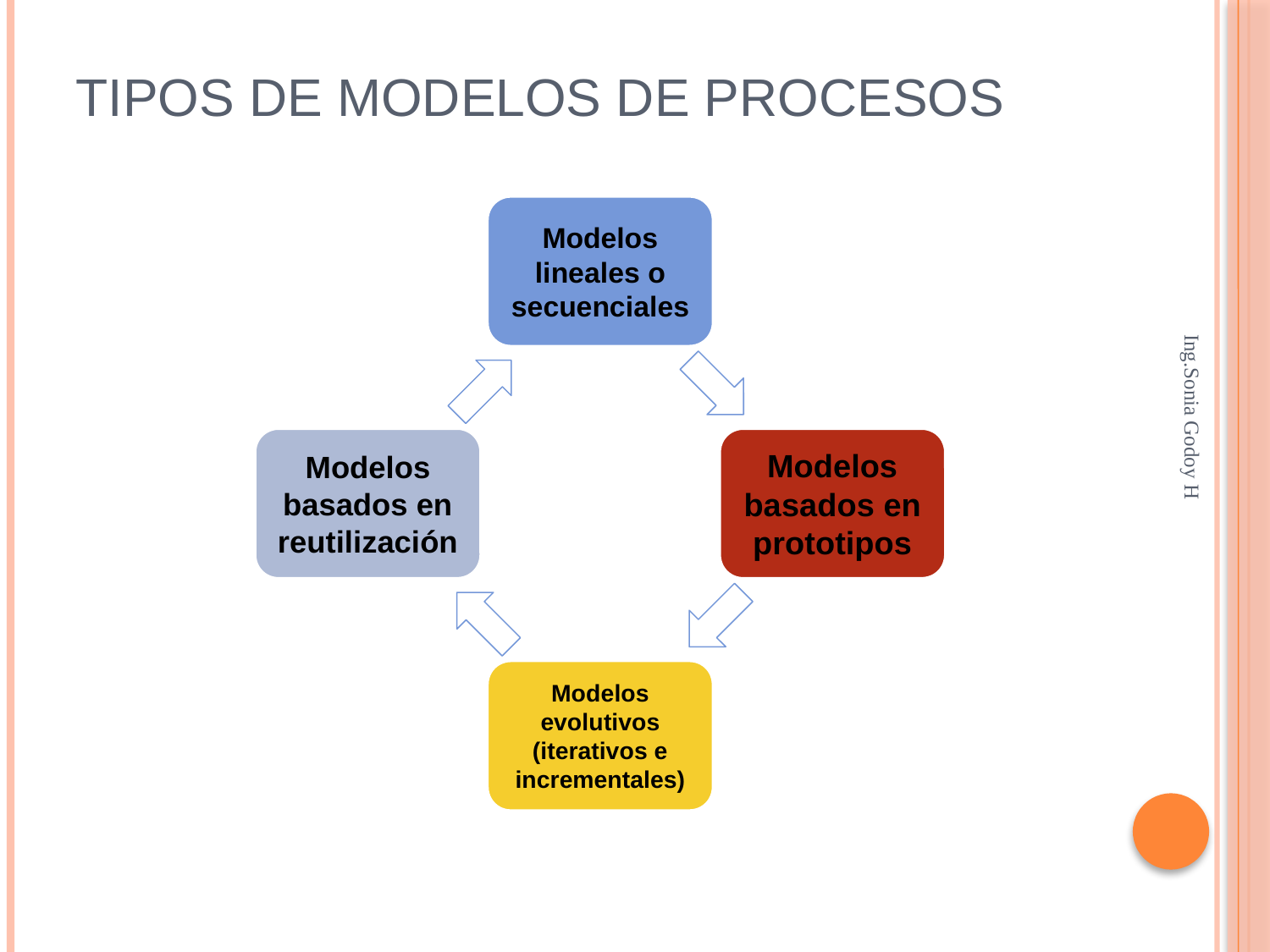

# Tipos de modelos de procesos
Modelos lineales o secuenciales
Modelos basados en prototipos
Modelos evolutivos (iterativos e incrementales)
Modelos basados en reutilización
Ing.Sonia Godoy H